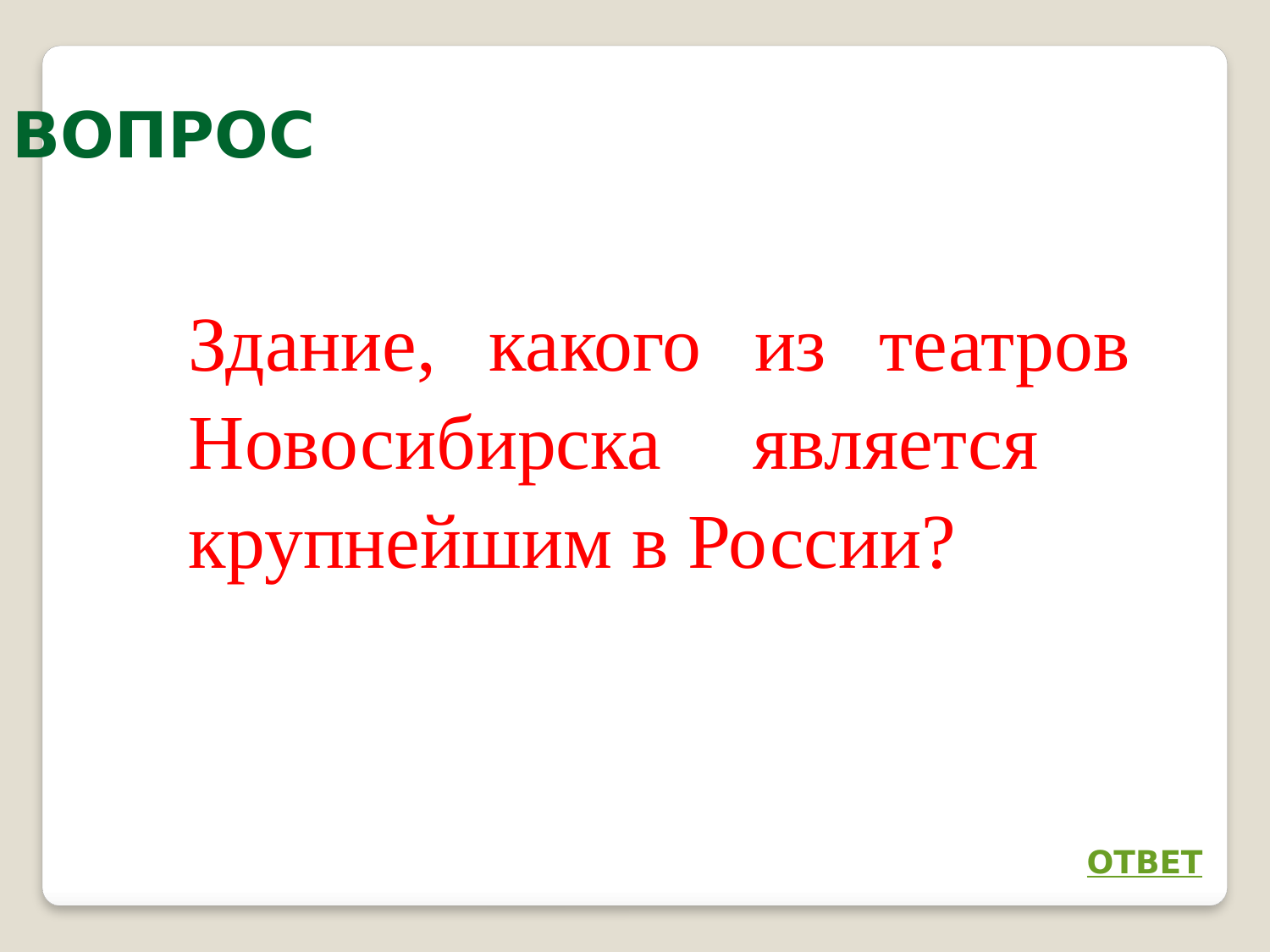

ВОПРОС
| Здание, какого из театров Новосибирска является крупнейшим в России? |
| --- |
ОТВЕТ